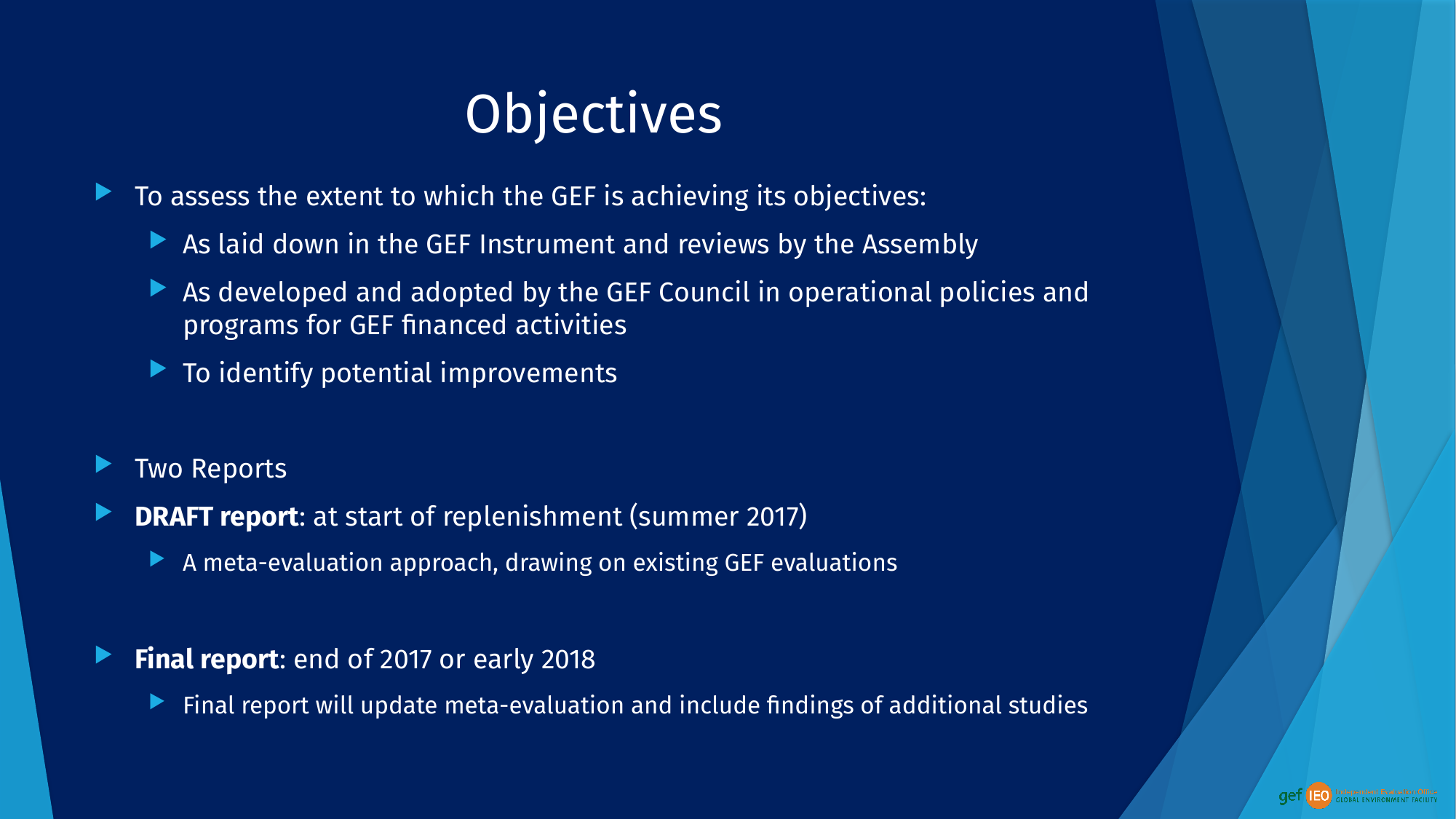

# Objectives
To assess the extent to which the GEF is achieving its objectives:
As laid down in the GEF Instrument and reviews by the Assembly
As developed and adopted by the GEF Council in operational policies and programs for GEF financed activities
To identify potential improvements

Two Reports
DRAFT report: at start of replenishment (summer 2017)
A meta-evaluation approach, drawing on existing GEF evaluations

Final report: end of 2017 or early 2018
Final report will update meta-evaluation and include findings of additional studies